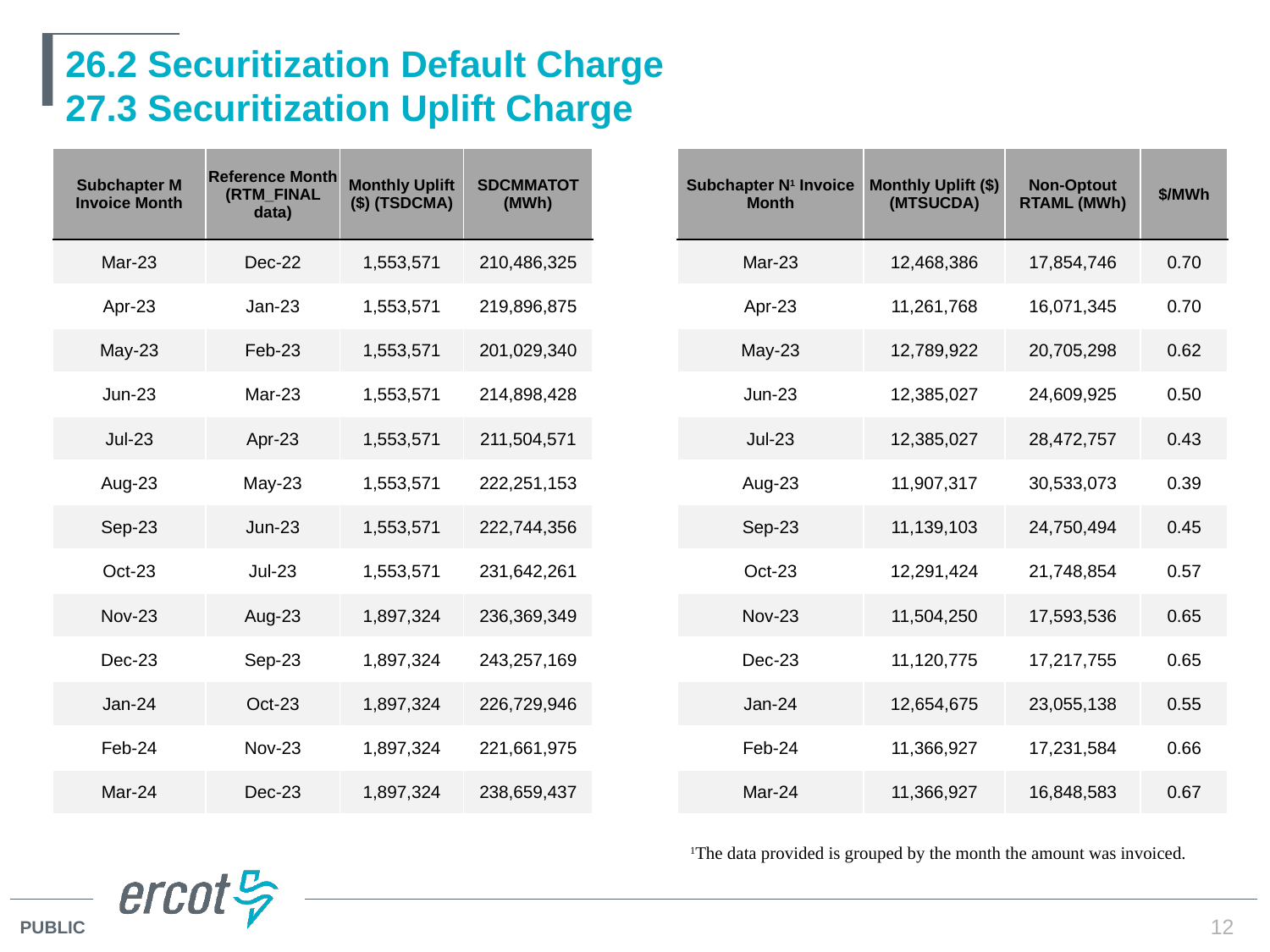

# 26.2 Securitization Default Charge 27.3 Securitization Uplift Charge
| Subchapter N1 Invoice Month | Monthly Uplift ($) (MTSUCDA) | Non-Optout RTAML (MWh) | $/MWh |
| --- | --- | --- | --- |
| Mar-23 | 12,468,386 | 17,854,746 | 0.70 |
| Apr-23 | 11,261,768 | 16,071,345 | 0.70 |
| May-23 | 12,789,922 | 20,705,298 | 0.62 |
| Jun-23 | 12,385,027 | 24,609,925 | 0.50 |
| Jul-23 | 12,385,027 | 28,472,757 | 0.43 |
| Aug-23 | 11,907,317 | 30,533,073 | 0.39 |
| Sep-23 | 11,139,103 | 24,750,494 | 0.45 |
| Oct-23 | 12,291,424 | 21,748,854 | 0.57 |
| Nov-23 | 11,504,250 | 17,593,536 | 0.65 |
| Dec-23 | 11,120,775 | 17,217,755 | 0.65 |
| Jan-24 | 12,654,675 | 23,055,138 | 0.55 |
| Feb-24 | 11,366,927 | 17,231,584 | 0.66 |
| Mar-24 | 11,366,927 | 16,848,583 | 0.67 |
| Subchapter M Invoice Month | Reference Month (RTM\_FINAL data) | Monthly Uplift ($) (TSDCMA) | SDCMMATOT (MWh) |
| --- | --- | --- | --- |
| Mar-23 | Dec-22 | 1,553,571 | 210,486,325 |
| Apr-23 | Jan-23 | 1,553,571 | 219,896,875 |
| May-23 | Feb-23 | 1,553,571 | 201,029,340 |
| Jun-23 | Mar-23 | 1,553,571 | 214,898,428 |
| Jul-23 | Apr-23 | 1,553,571 | 211,504,571 |
| Aug-23 | May-23 | 1,553,571 | 222,251,153 |
| Sep-23 | Jun-23 | 1,553,571 | 222,744,356 |
| Oct-23 | Jul-23 | 1,553,571 | 231,642,261 |
| Nov-23 | Aug-23 | 1,897,324 | 236,369,349 |
| Dec-23 | Sep-23 | 1,897,324 | 243,257,169 |
| Jan-24 | Oct-23 | 1,897,324 | 226,729,946 |
| Feb-24 | Nov-23 | 1,897,324 | 221,661,975 |
| Mar-24 | Dec-23 | 1,897,324 | 238,659,437 |
1The data provided is grouped by the month the amount was invoiced.
12